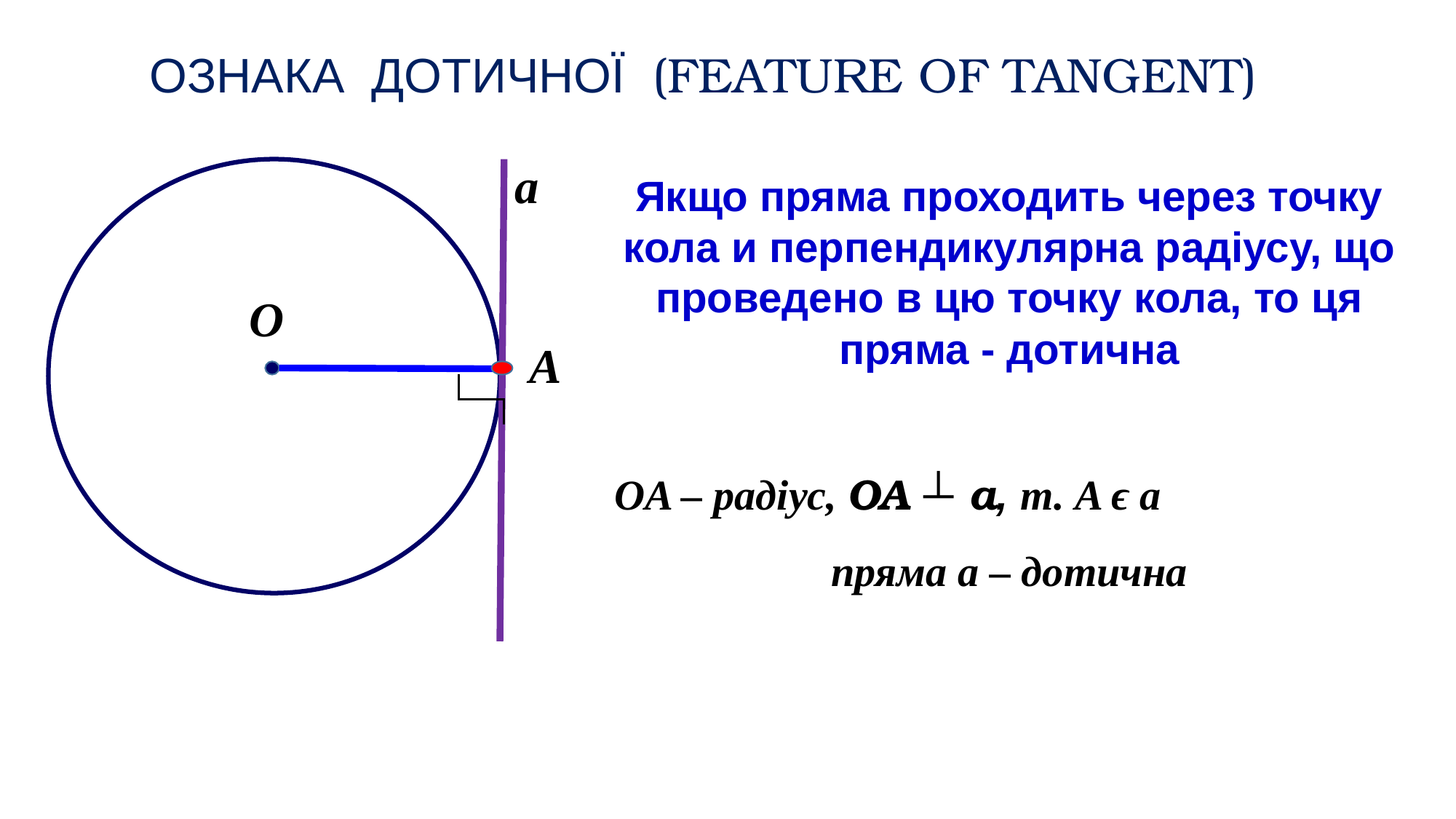

ОЗНАКА  ДОТИЧНОЇ  (FEATURE OF TANGENT)
a

Якщо пряма проходить через точку кола и перпендикулярна радіусу, що проведено в цю точку кола, то ця пряма - дотична
O
A

OA – радіус, OA ┴ a, т. A ϵ a
пряма a – дотична